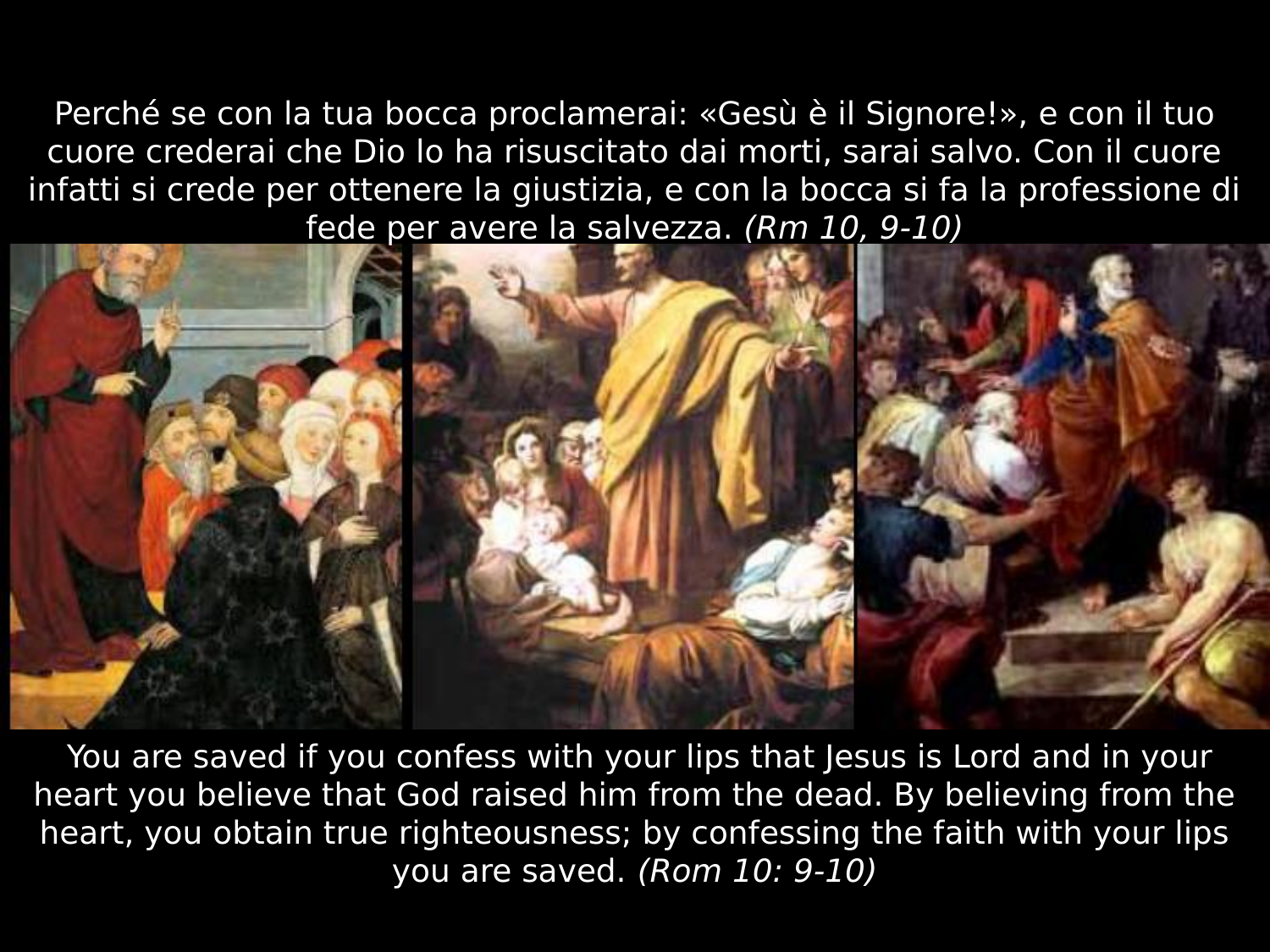

# Perché se con la tua bocca proclamerai: «Gesù è il Signore!», e con il tuo cuore crederai che Dio lo ha risuscitato dai morti, sarai salvo. Con il cuore infatti si crede per ottenere la giustizia, e con la bocca si fa la professione di fede per avere la salvezza. (Rm 10, 9-10)
 You are saved if you confess with your lips that Jesus is Lord and in your heart you believe that God raised him from the dead. By believing from the heart, you obtain true righteousness; by confessing the faith with your lips you are saved. (Rom 10: 9-10)